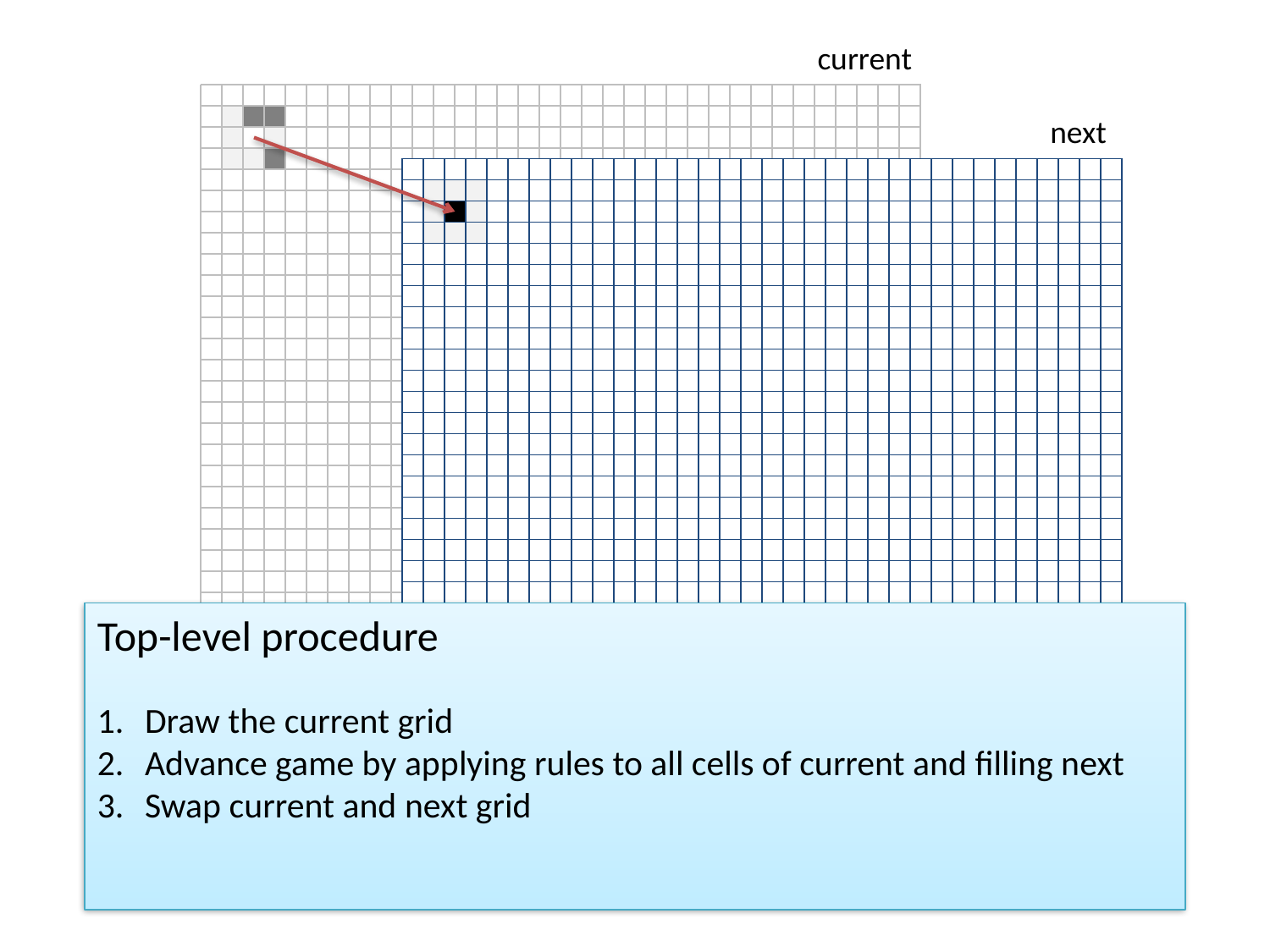

current

next

Top-level procedure

Draw the current grid
Advance game by applying rules to all cells of current and filling next
Swap current and next grid